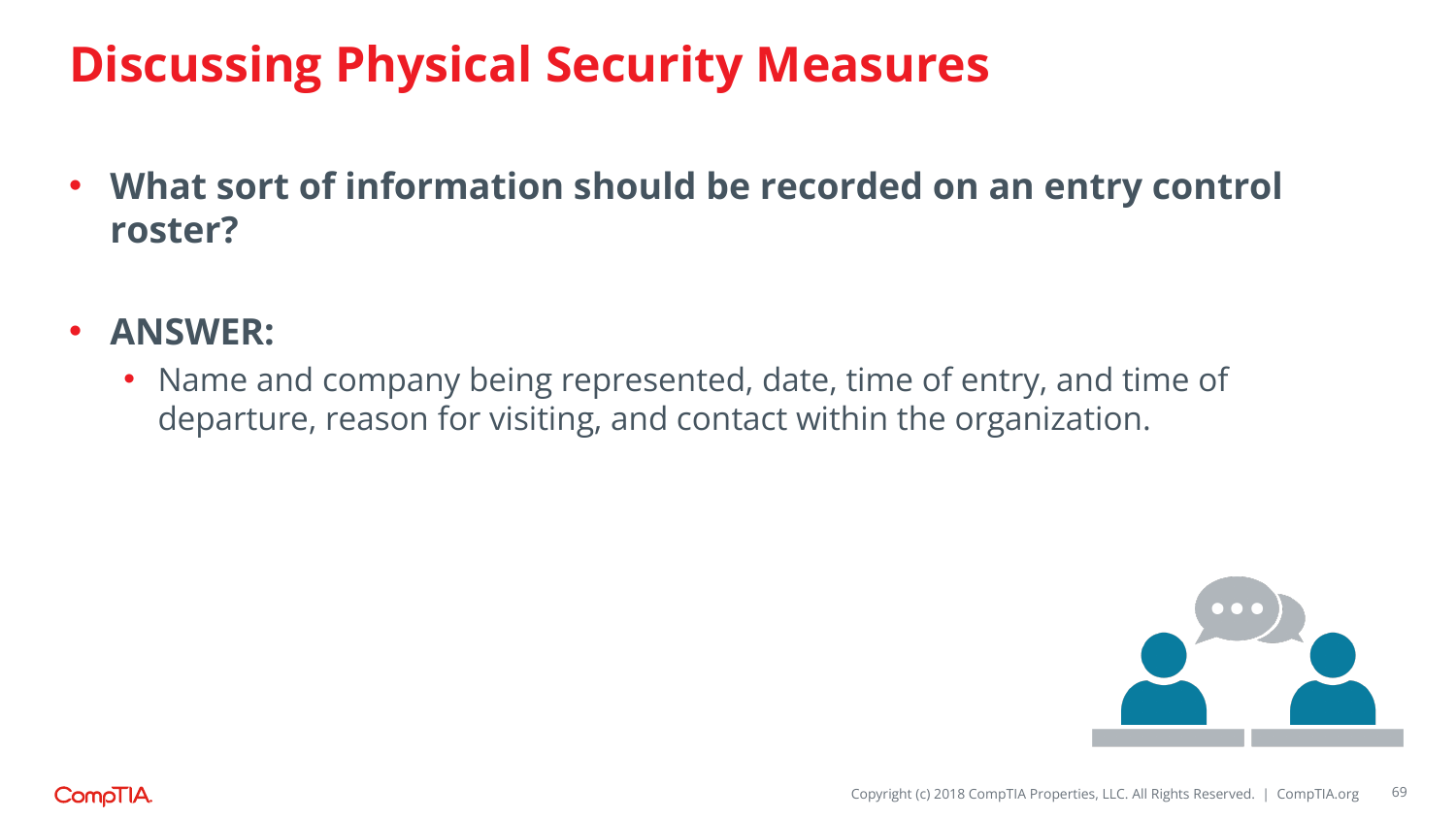

# Discussing Physical Security Measures
What sort of information should be recorded on an entry control roster?

ANSWER:
Name and company being represented, date, time of entry, and time of departure, reason for visiting, and contact within the organization.

69